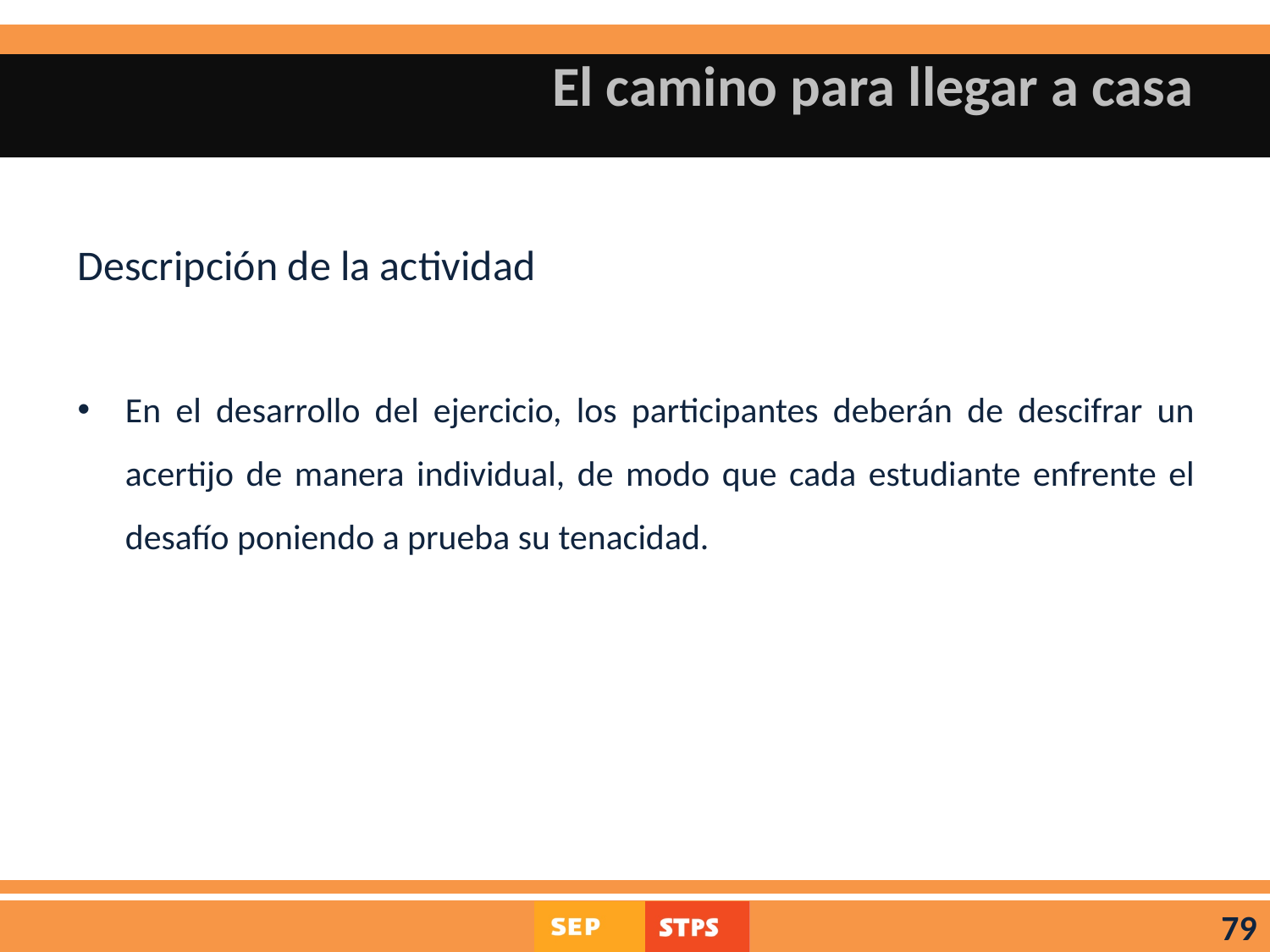

# El camino para llegar a casa
Descripción de la actividad

En el desarrollo del ejercicio, los participantes deberán de descifrar un acertijo de manera individual, de modo que cada estudiante enfrente el desafío poniendo a prueba su tenacidad.
79